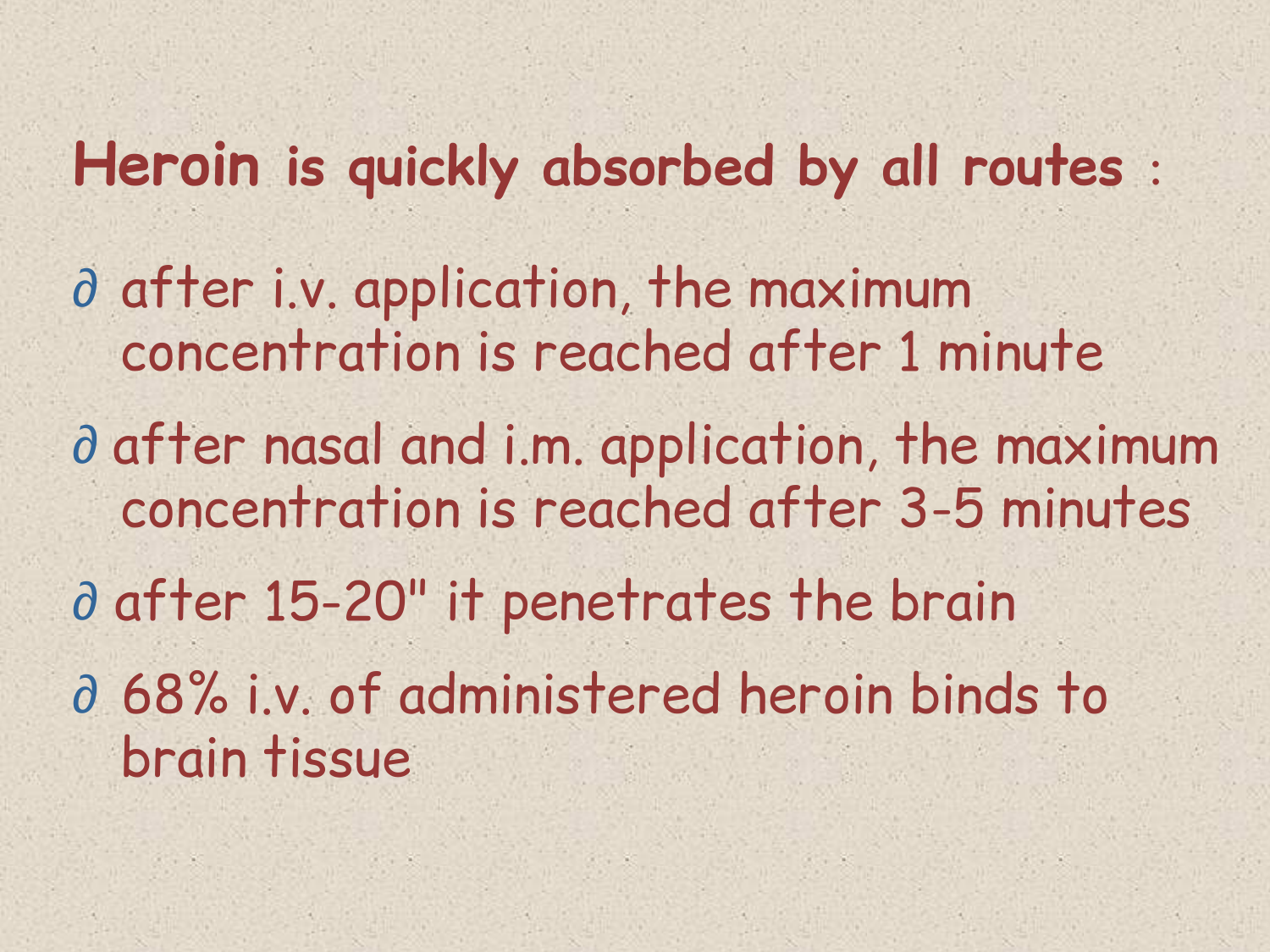

Heroin is quickly absorbed by all routes :

∂ after i.v. application, the maximum concentration is reached after 1 minute

∂ after nasal and i.m. application, the maximum concentration is reached after 3-5 minutes

∂ after 15-20" it penetrates the brain

∂ 68% i.v. of administered heroin binds to brain tissue